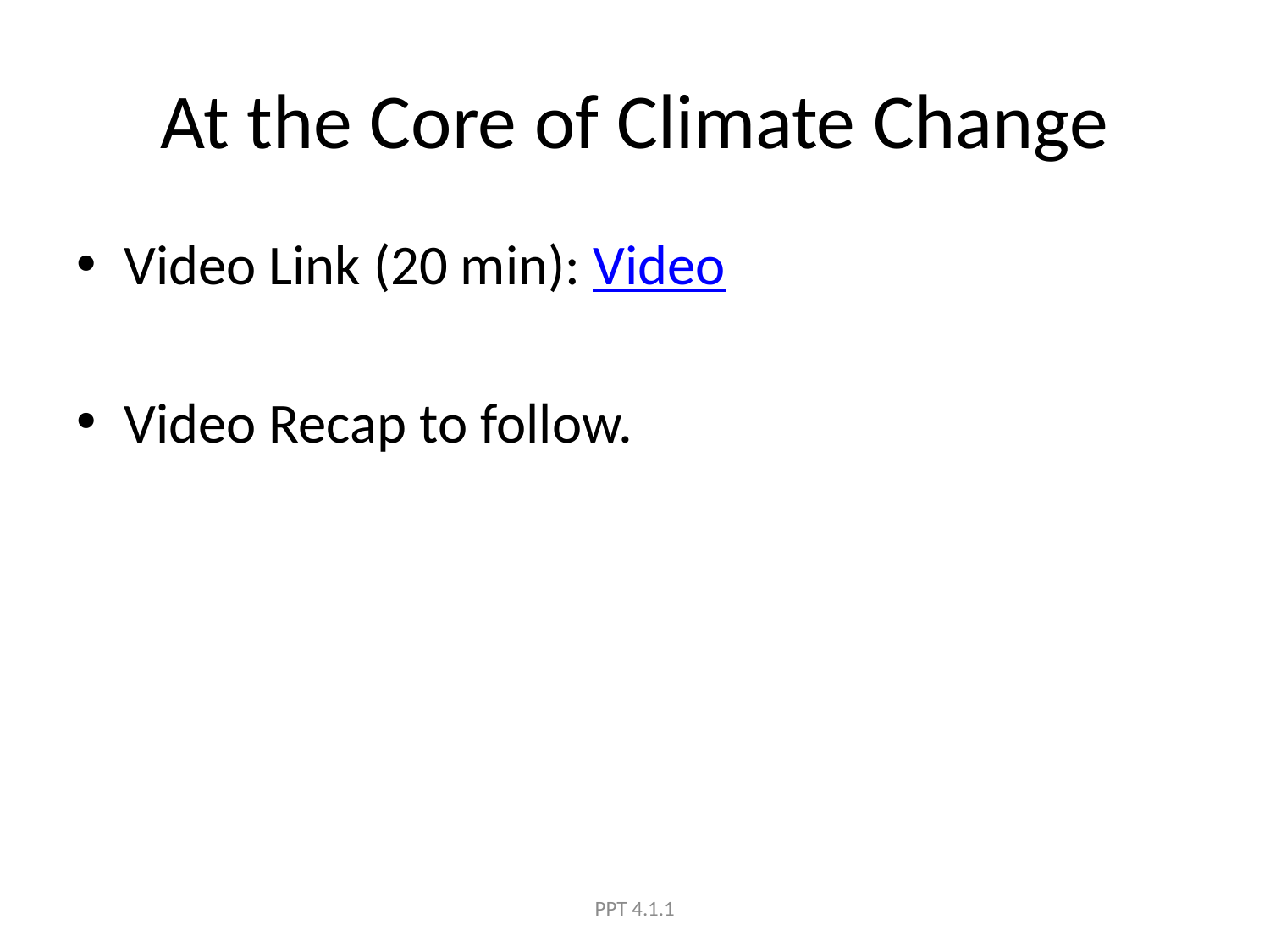

# At the Core of Climate Change
Video Link (20 min): Video

Video Recap to follow.
PPT 4.1.1